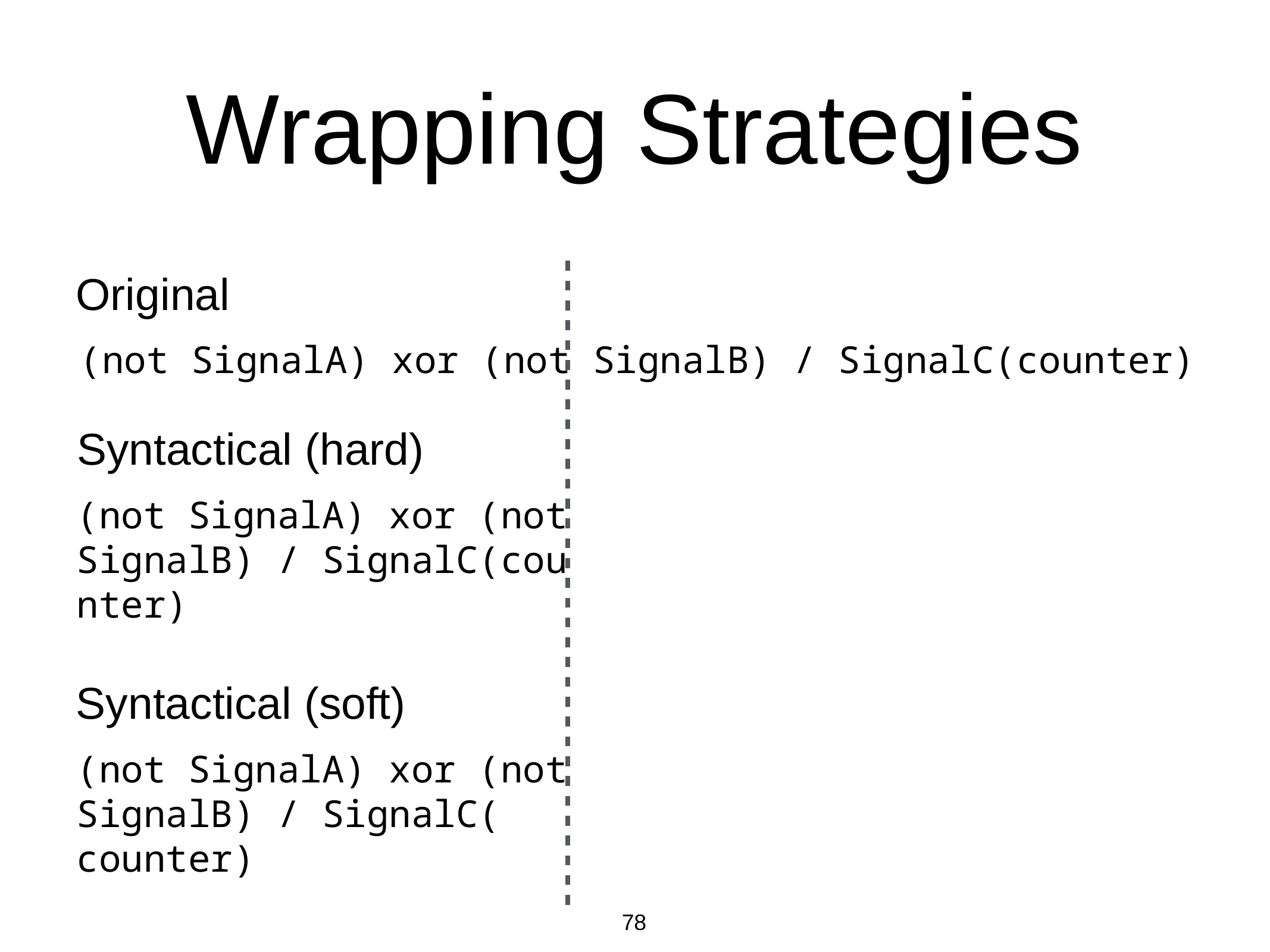

# Wrapping Strategies
Original
(not SignalA) xor (not SignalB) / SignalC(counter)

Syntactical (hard)
(not SignalA) xor (not
SignalB) / SignalC(cou
nter)
Syntactical (soft)
(not SignalA) xor (not
SignalB) / SignalC(
counter)
78